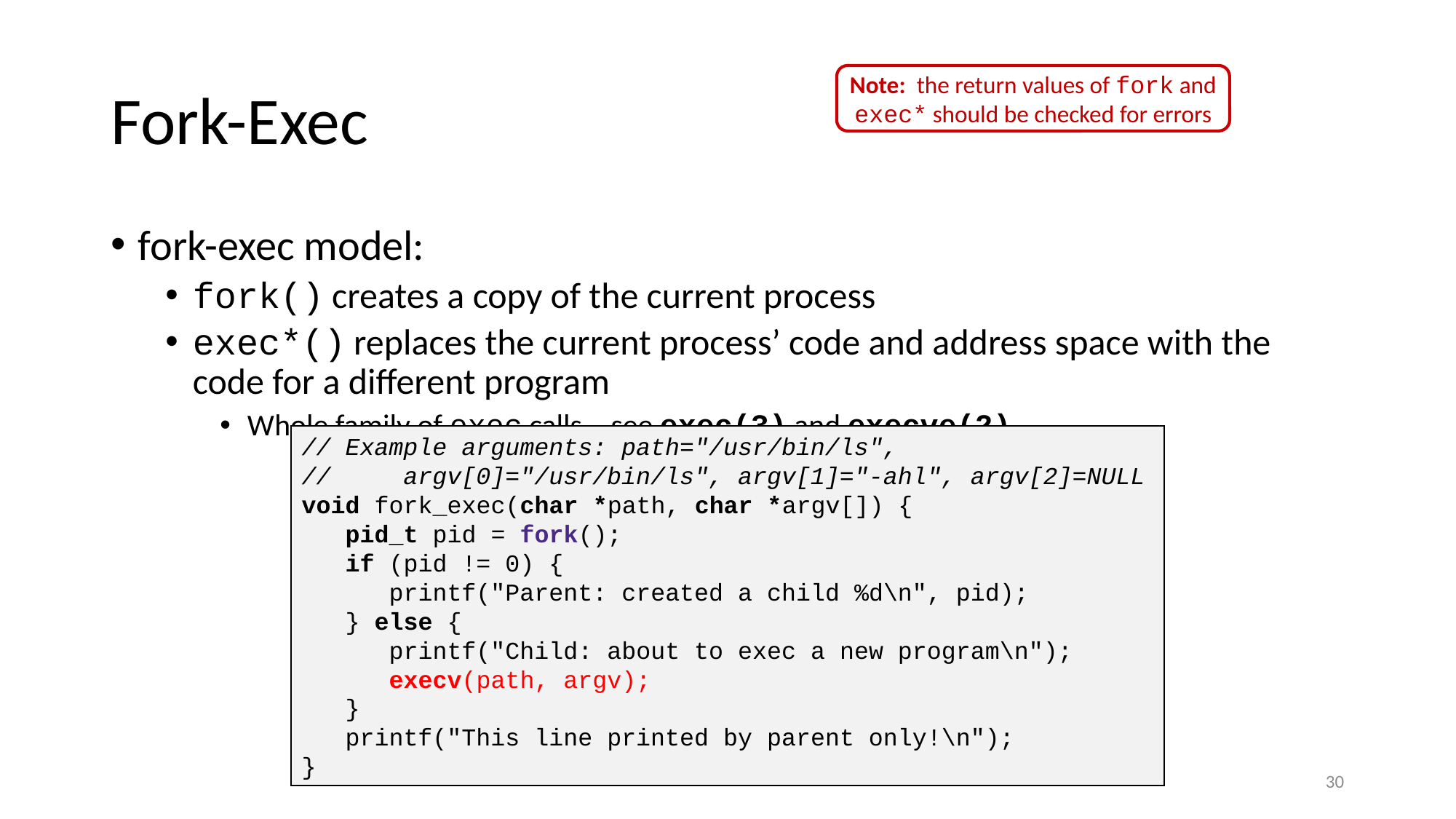

# Fork-Exec
Note:  the return values of fork and exec* should be checked for errors
fork-exec model:
fork() creates a copy of the current process
exec*() replaces the current process’ code and address space with the code for a different program
Whole family of exec calls – see exec(3) and execve(2)
// Example arguments: path="/usr/bin/ls",
//     argv[0]="/usr/bin/ls", argv[1]="-ahl", argv[2]=NULL
void fork_exec(char *path, char *argv[]) {
   pid_t pid = fork();
   if (pid != 0) {
      printf("Parent: created a child %d\n", pid);
   } else {
      printf("Child: about to exec a new program\n");
      execv(path, argv);
   }
   printf("This line printed by parent only!\n");
}
30